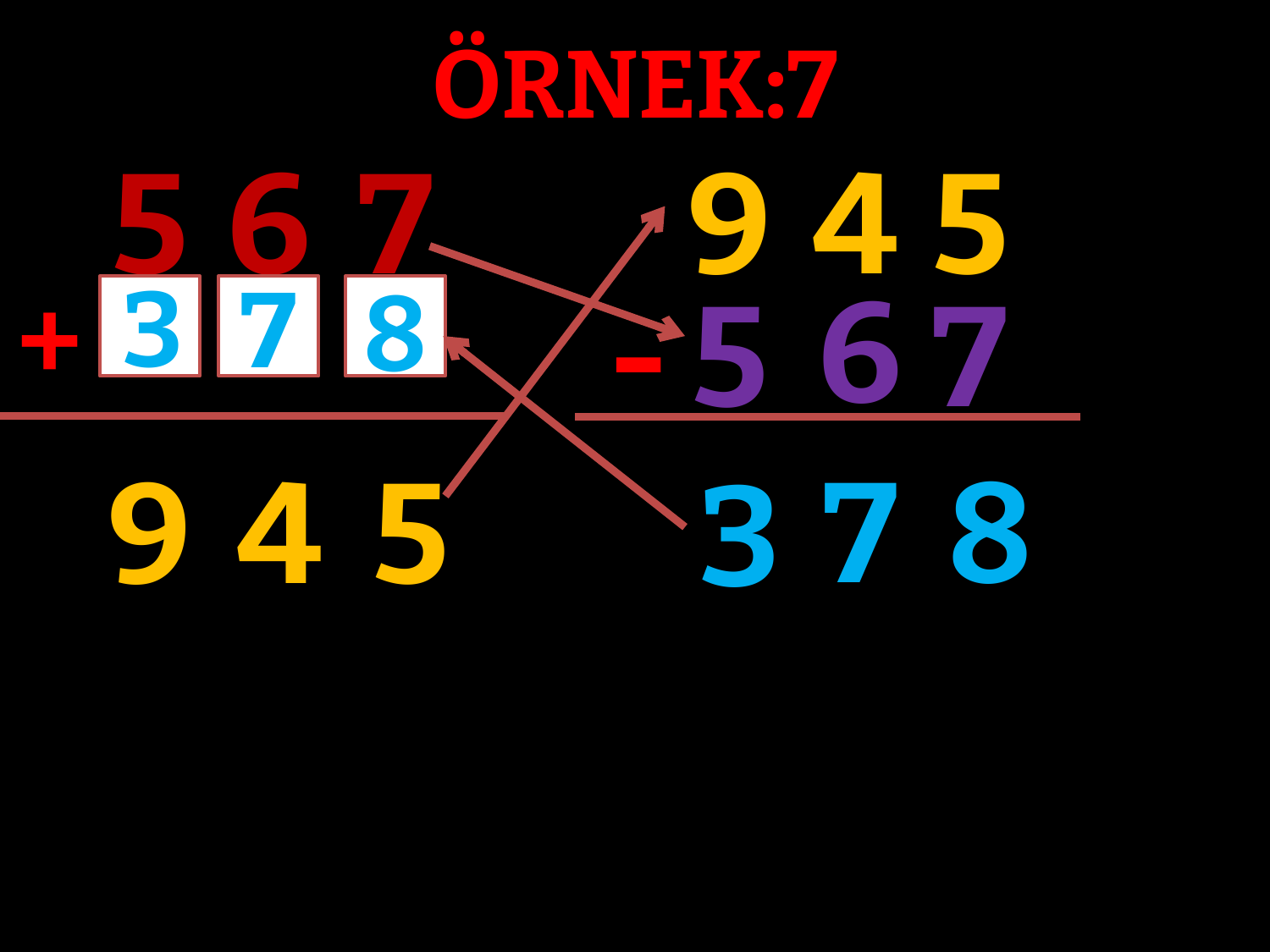

ÖRNEK:7
5
4
9
7
5
6
3
6
7
8
+
5
-
7

7
8
5
9
4
3